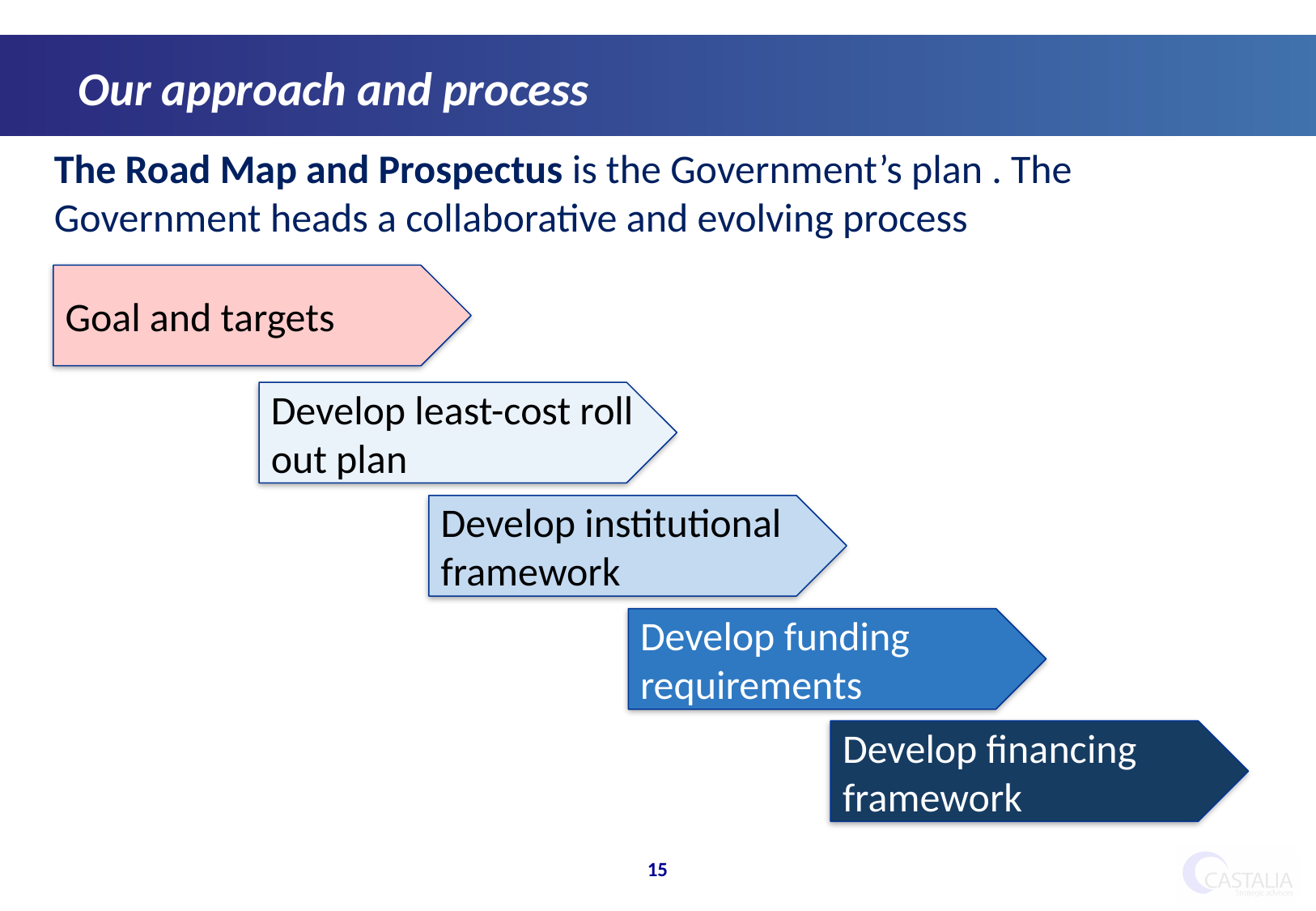

Our approach and process
The Road Map and Prospectus is the Government’s plan . The Government heads a collaborative and evolving process
Goal and targets
Develop least-cost roll out plan
Develop institutional framework
Develop funding requirements
Develop financing framework
15